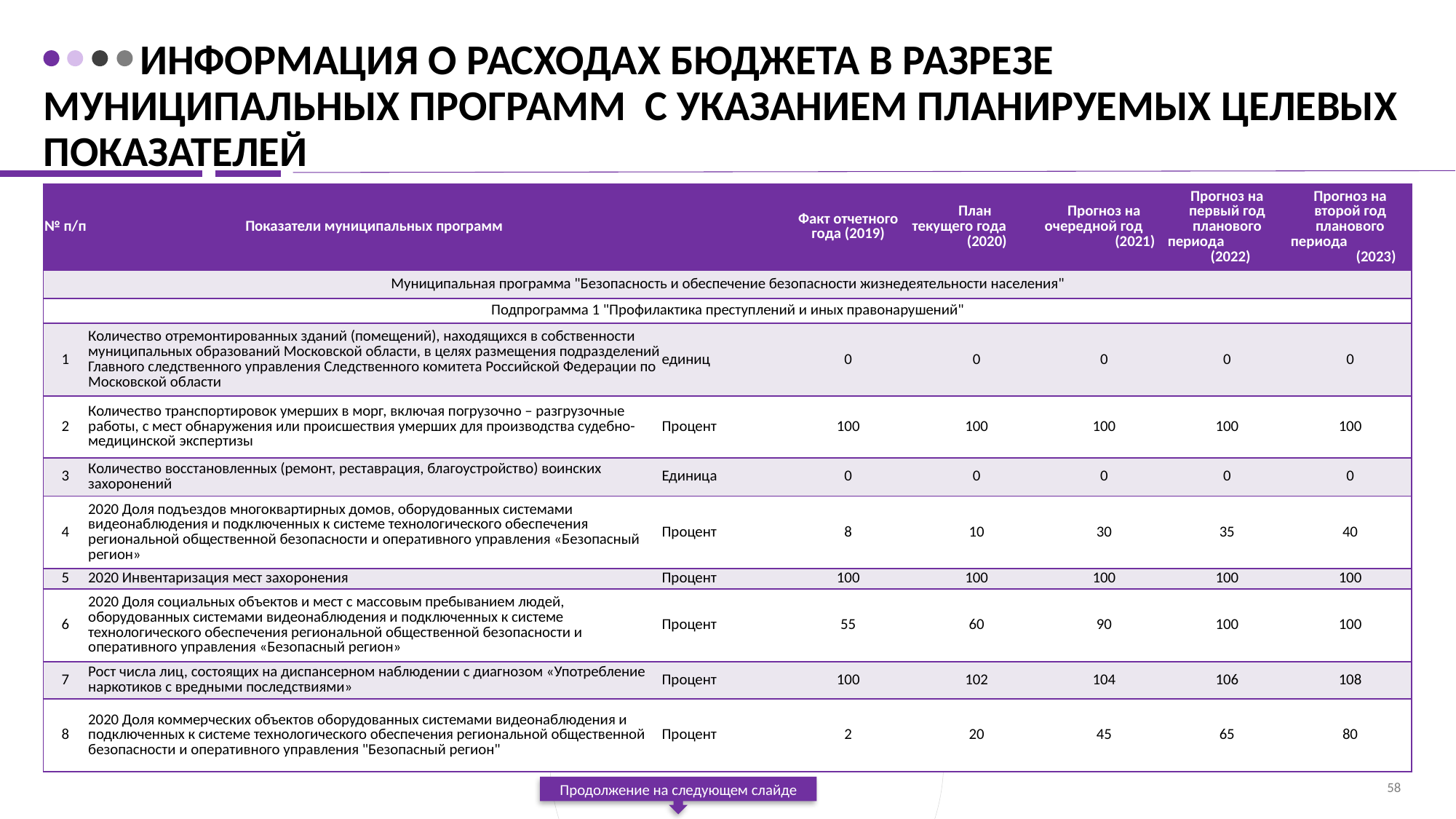

# Информация о расходах бюджета в разрезе муниципальных программ  с указанием планируемых целевых показателей
| № п/п | Показатели муниципальных программ |  | Факт отчетного года (2019) | План текущего года (2020) | Прогноз на очередной год (2021) | Прогноз на первый год планового периода (2022) | Прогноз на второй год планового периода (2023) |
| --- | --- | --- | --- | --- | --- | --- | --- |
| Муниципальная программа "Безопасность и обеспечение безопасности жизнедеятельности населения" |  |  |  |  |  |  |  |
| Подпрограмма 1 "Профилактика преступлений и иных правонарушений" |  |  |  |  |  |  |  |
| 1 | Количество отремонтированных зданий (помещений), находящихся в собственности муниципальных образований Московской области, в целях размещения подразделений Главного следственного управления Следственного комитета Российской Федерации по Московской области | единиц | 0 | 0 | 0 | 0 | 0 |
| 2 | Количество транспортировок умерших в морг, включая погрузочно – разгрузочные работы, с мест обнаружения или происшествия умерших для производства судебно-медицинской экспертизы | Процент | 100 | 100 | 100 | 100 | 100 |
| 3 | Количество восстановленных (ремонт, реставрация, благоустройство) воинских захоронений | Единица | 0 | 0 | 0 | 0 | 0 |
| 4 | 2020 Доля подъездов многоквартирных домов, оборудованных системами видеонаблюдения и подключенных к системе технологического обеспечения региональной общественной безопасности и оперативного управления «Безопасный регион» | Процент | 8 | 10 | 30 | 35 | 40 |
| 5 | 2020 Инвентаризация мест захоронения | Процент | 100 | 100 | 100 | 100 | 100 |
| 6 | 2020 Доля социальных объектов и мест с массовым пребыванием людей, оборудованных системами видеонаблюдения и подключенных к системе технологического обеспечения региональной общественной безопасности и оперативного управления «Безопасный регион» | Процент | 55 | 60 | 90 | 100 | 100 |
| 7 | Рост числа лиц, состоящих на диспансерном наблюдении с диагнозом «Употребление наркотиков с вредными последствиями» | Процент | 100 | 102 | 104 | 106 | 108 |
| 8 | 2020 Доля коммерческих объектов оборудованных системами видеонаблюдения и подключенных к системе технологического обеспечения региональной общественной безопасности и оперативного управления "Безопасный регион" | Процент | 2 | 20 | 45 | 65 | 80 |
58
Продолжение на следующем слайде